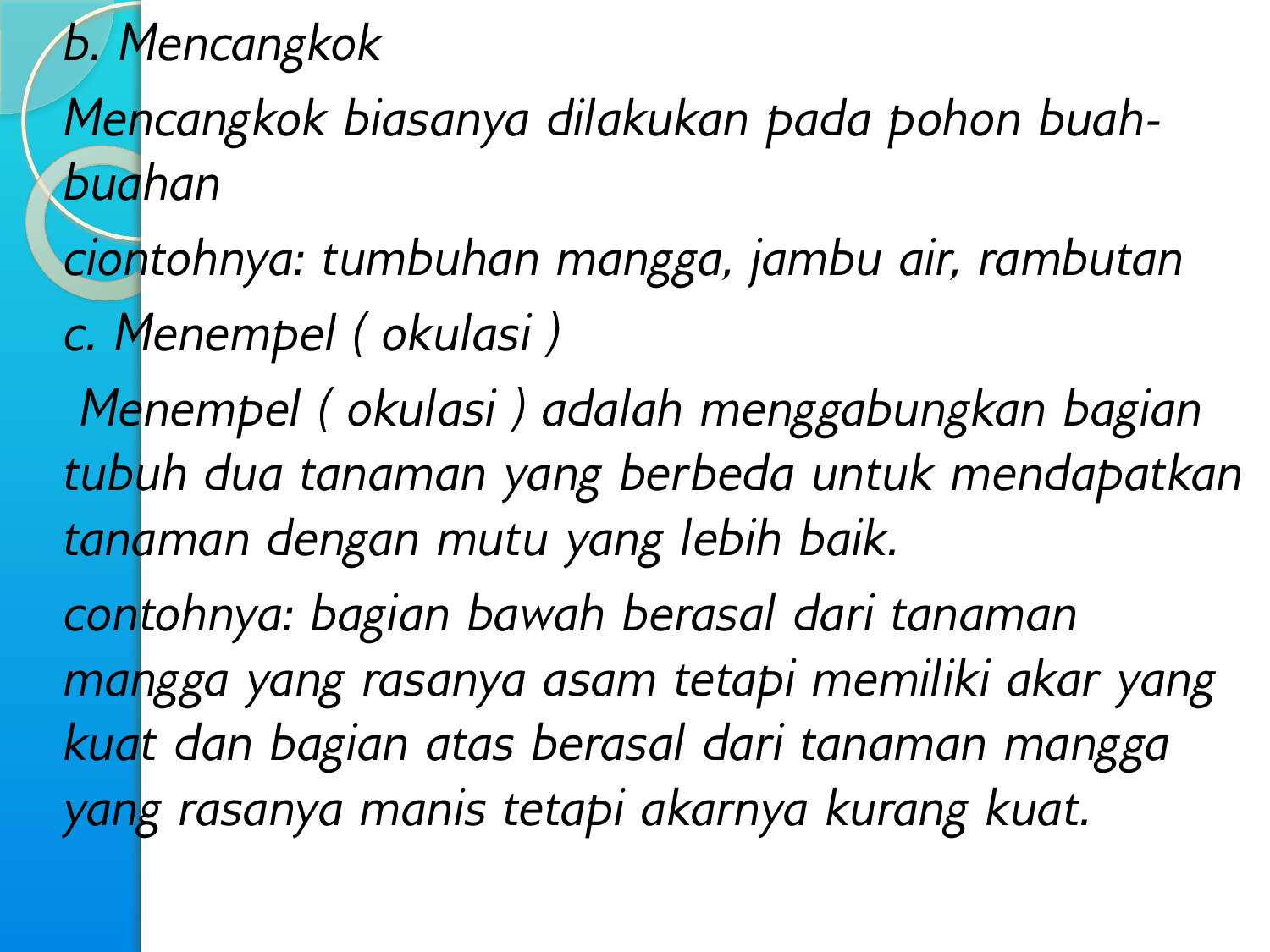

b. Mencangkok
		Mencangkok biasanya dilakukan pada pohon buah-buahan
	ciontohnya: tumbuhan mangga, jambu air, rambutan
	c. Menempel ( okulasi )
		 Menempel ( okulasi ) adalah menggabungkan bagian tubuh dua tanaman yang berbeda untuk mendapatkan tanaman dengan mutu yang lebih baik.
	contohnya: bagian bawah berasal dari tanaman mangga yang rasanya asam tetapi memiliki akar yang kuat dan bagian atas berasal dari tanaman mangga yang rasanya manis tetapi akarnya kurang kuat.